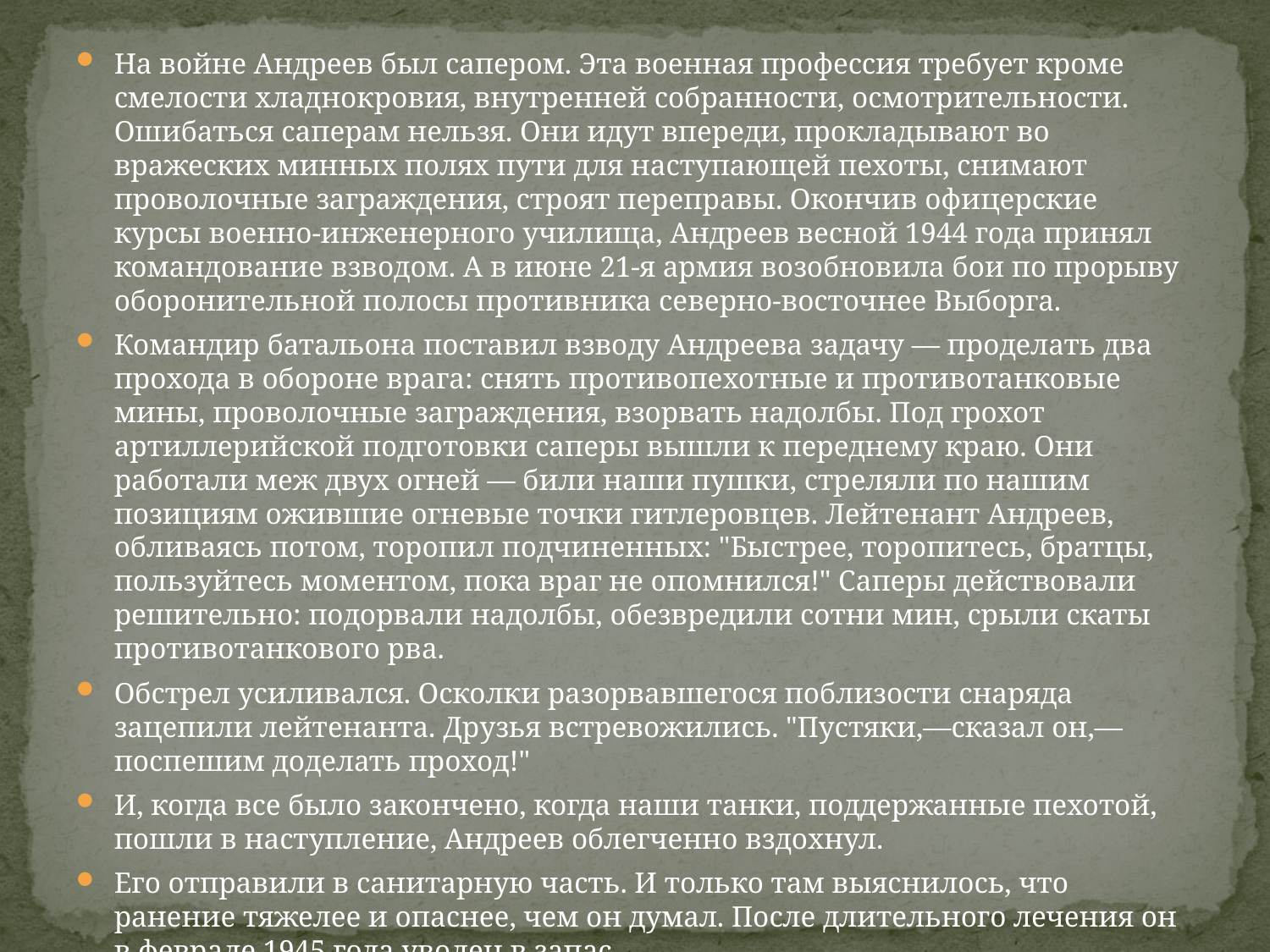

На войне Андреев был сапером. Эта военная профессия требует кроме смелости хладнокровия, внутренней собранности, осмотрительности. Ошибаться саперам нельзя. Они идут впереди, прокладывают во вражеских минных полях пути для наступающей пехоты, снимают проволочные заграждения, строят переправы. Окончив офицерские курсы военно-инженерного училища, Андреев весной 1944 года принял командование взводом. А в июне 21-я армия возобновила бои по прорыву оборонительной полосы противника северно-восточнее Выборга.
Командир батальона поставил взводу Андреева задачу — проделать два прохода в обороне врага: снять противопехотные и противотанковые мины, проволочные заграждения, взорвать надолбы. Под грохот артиллерийской подготовки саперы вышли к переднему краю. Они работали меж двух огней — били наши пушки, стреляли по нашим позициям ожившие огневые точки гитлеровцев. Лейтенант Андреев, обливаясь потом, торопил подчиненных: "Быстрее, торопитесь, братцы, пользуйтесь моментом, пока враг не опомнился!" Саперы действовали решительно: подорвали надолбы, обезвредили сотни мин, срыли скаты противотанкового рва.
Обстрел усиливался. Осколки разорвавшегося поблизости снаряда зацепили лейтенанта. Друзья встревожились. "Пустяки,—сказал он,—поспешим доделать проход!"
И, когда все было закончено, когда наши танки, поддержанные пехотой, пошли в наступление, Андреев облегченно вздохнул.
Его отправили в санитарную часть. И только там выяснилось, что ранение тяжелее и опаснее, чем он думал. После длительного лечения он в феврале 1945 года уволен в запас.